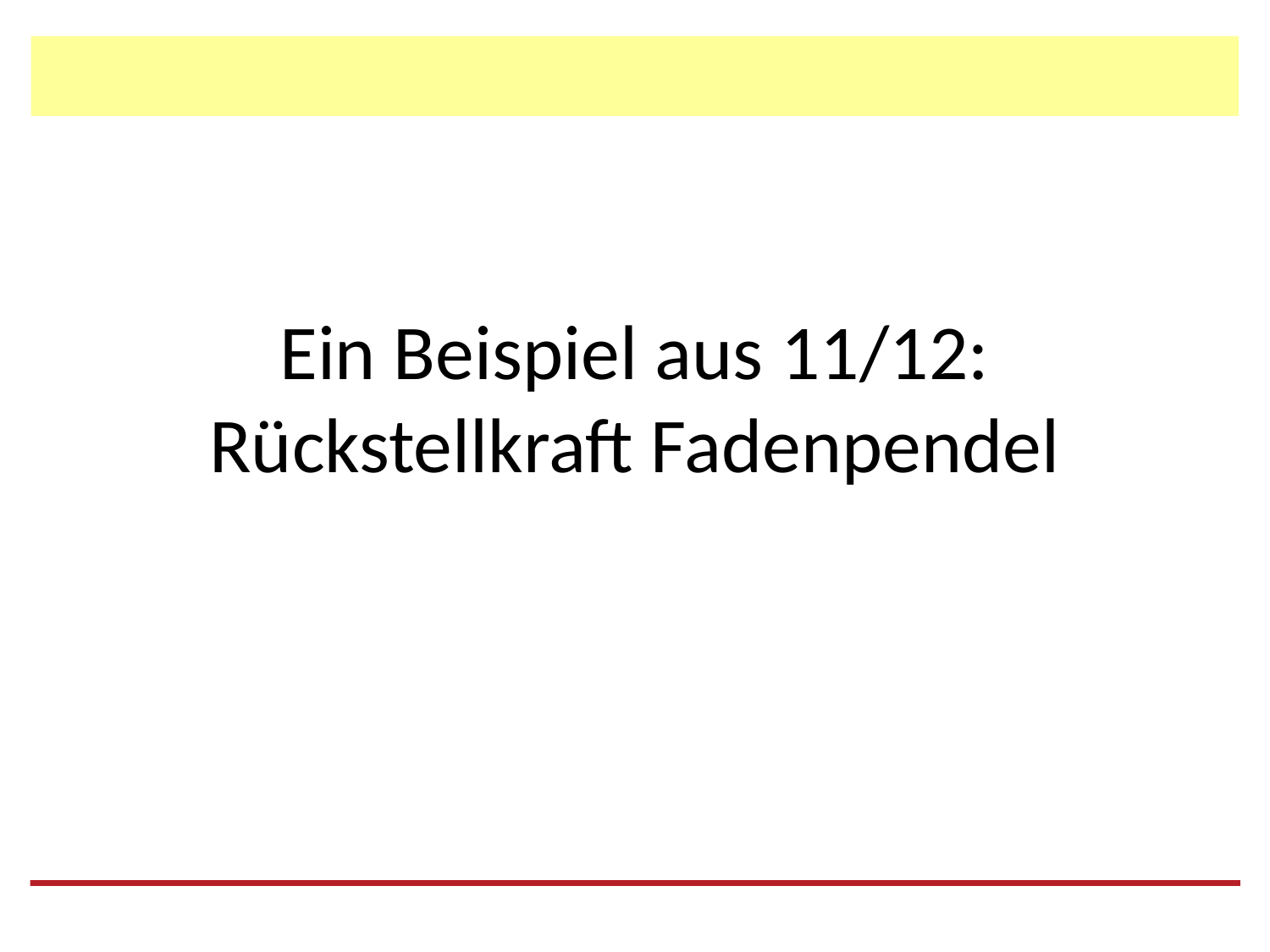

# Ein Beispiel aus 11/12: Rückstellkraft Fadenpendel